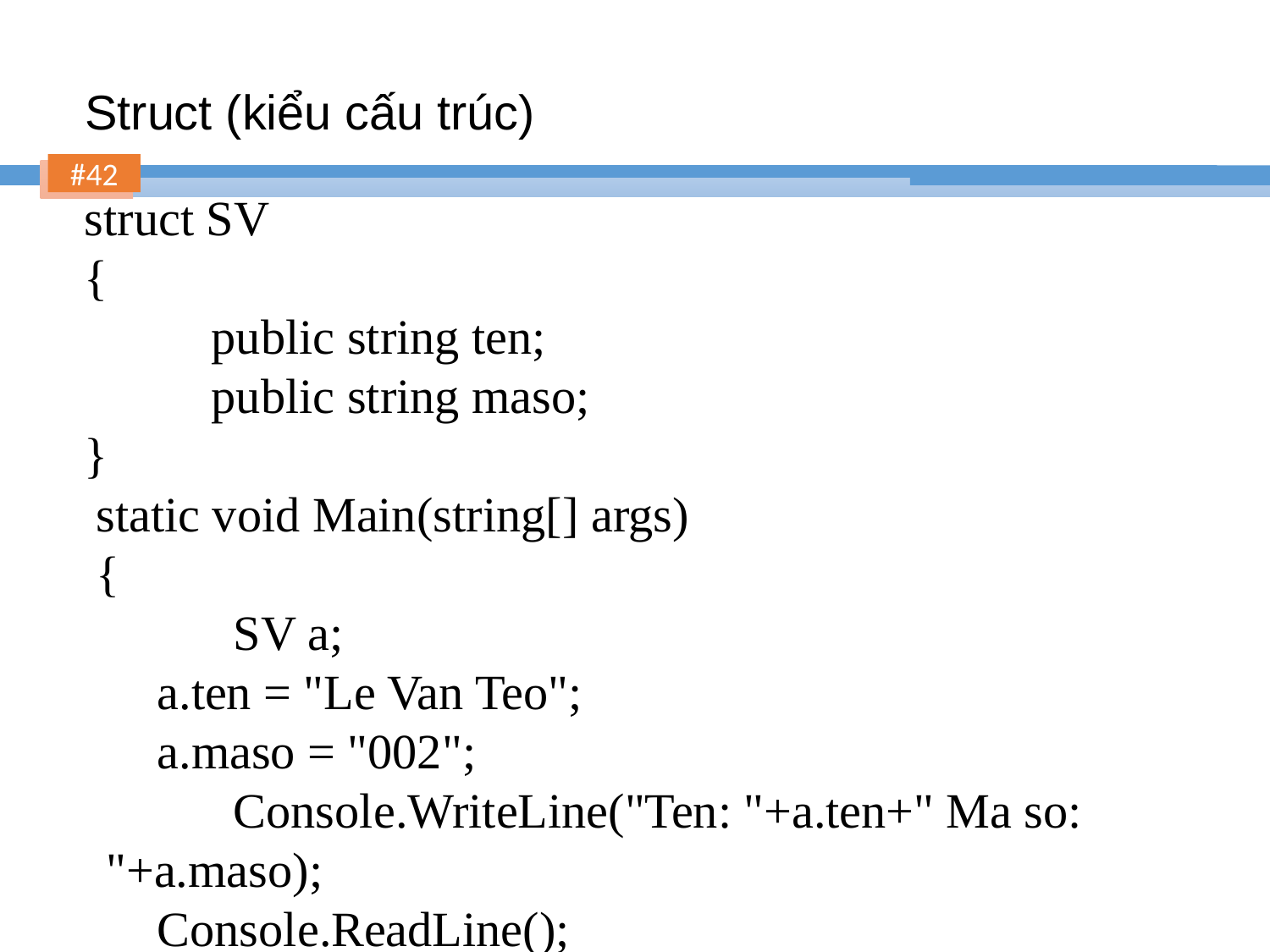

# Struct (kiểu cấu trúc)
	struct SV
	{
    	public string ten;
    	public string maso;
	}
   static void Main(string[] args)
   {
       	SV a;
        a.ten = "Le Van Teo";
        a.maso = "002";
    	Console.WriteLine("Ten: "+a.ten+" Ma so: "+a.maso);
        Console.ReadLine();
	}